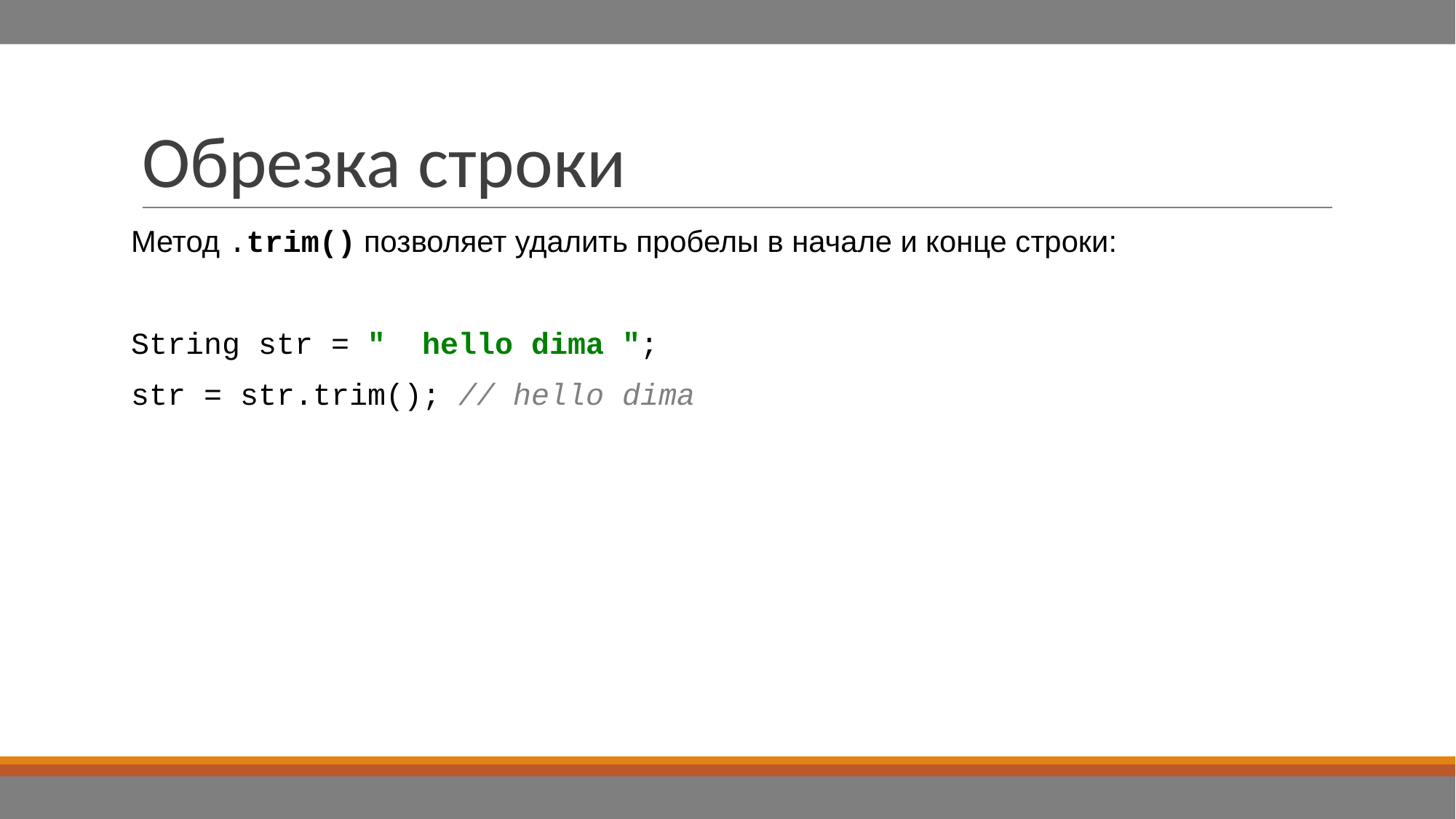

# Обрезка строки
Метод .trim() позволяет удалить пробелы в начале и конце строки:

String str = "  hello dima ";
str = str.trim(); // hello dima